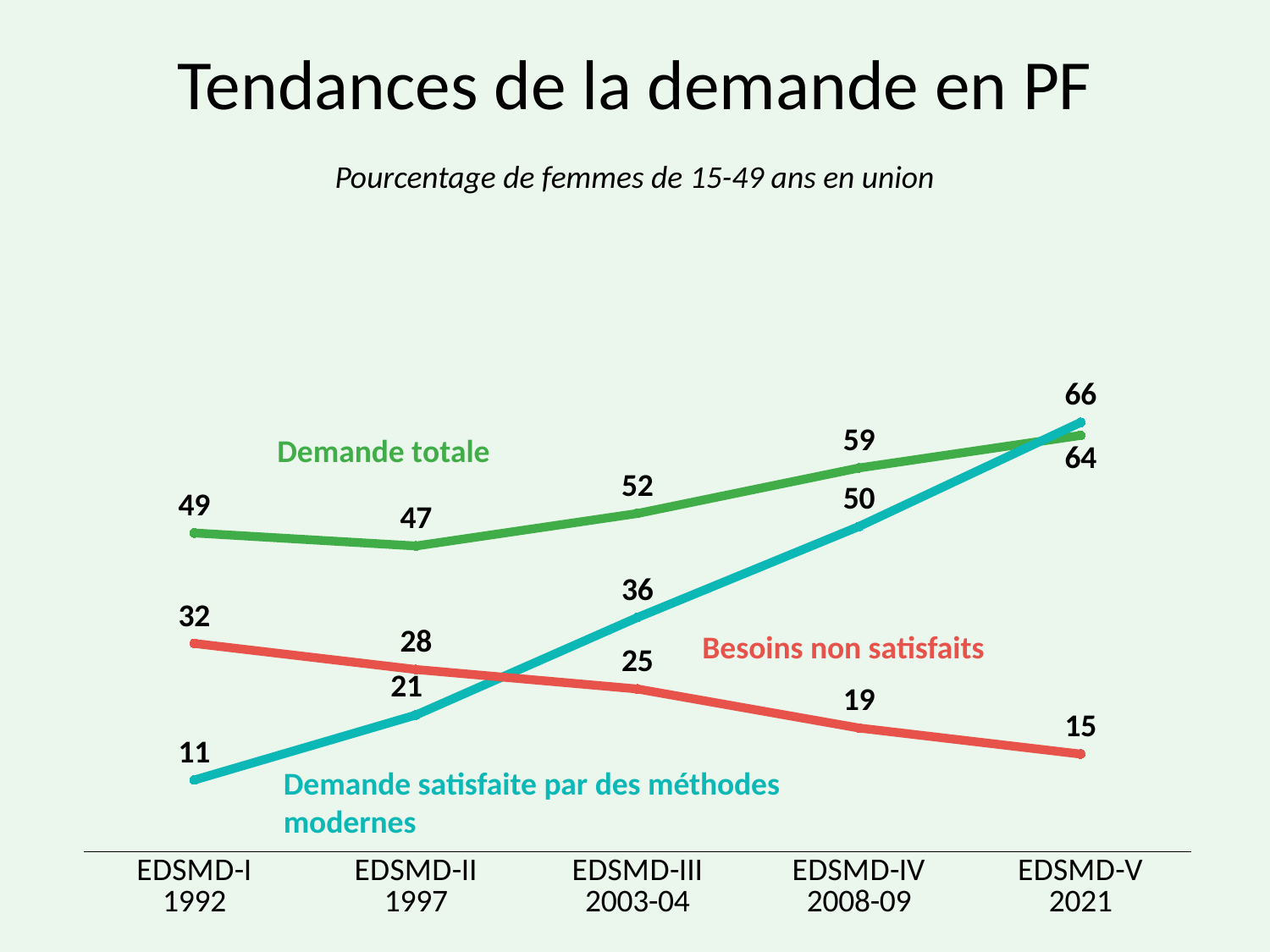

# Tendances de la demande en PF
Pourcentage de femmes de 15-49 ans en union

### Chart

| Category | Total demand | Demand satisfied by modern methods | Unmet need |
|---|---|---|---|
| EDSMD-I
1992 | 49.0 | 11.0 | 32.0 |
| EDSMD-II
1997 | 47.0 | 21.0 | 28.0 |
| EDSMD-III
2003-04 | 52.0 | 36.0 | 25.0 |
| EDSMD-IV
2008-09 | 59.0 | 50.0 | 19.0 |
| EDSMD-V
2021 | 64.0 | 66.0 | 15.0 |
Demande totale
Besoins non satisfaits
Demande satisfaite par des méthodes modernes